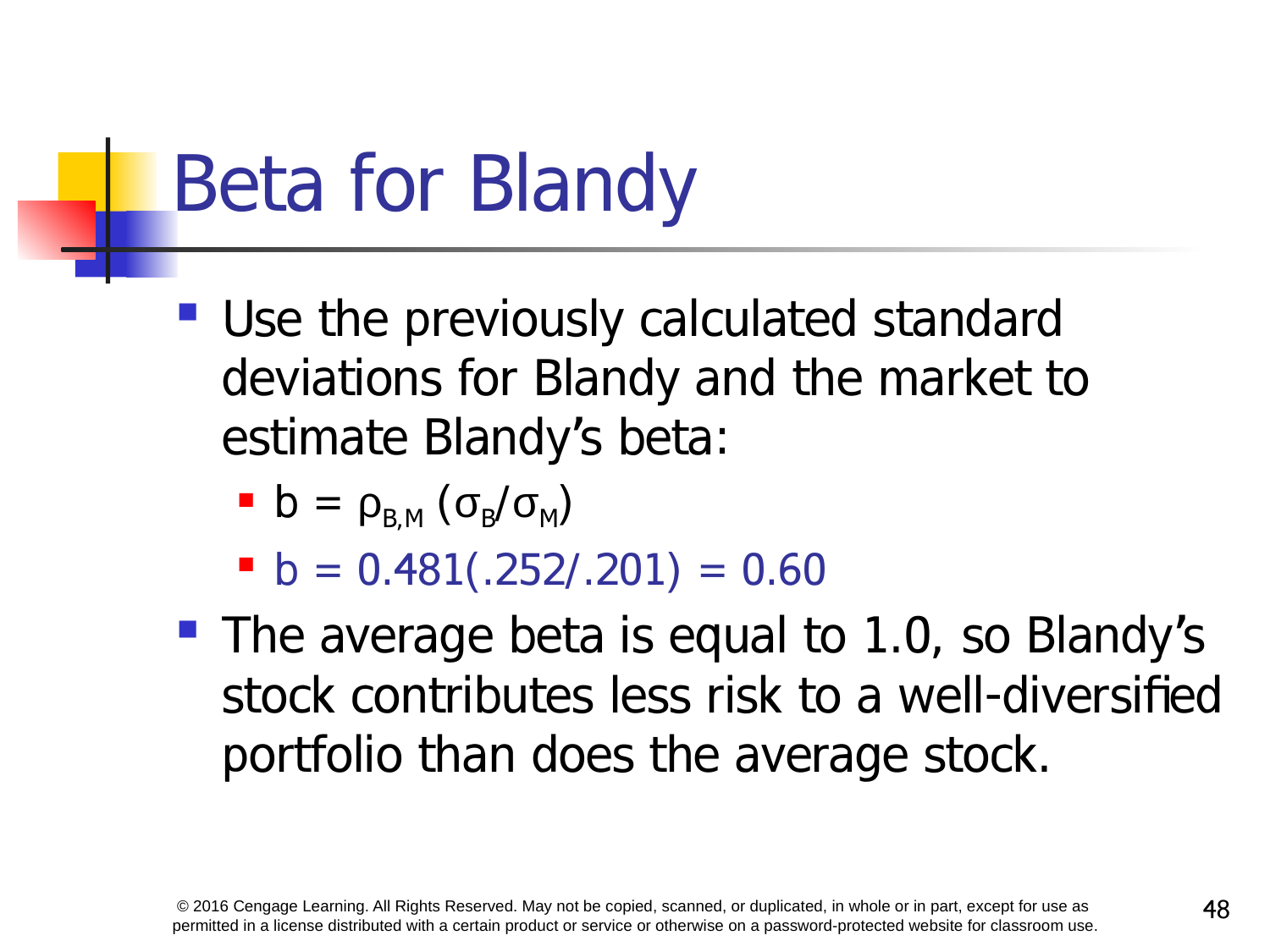

# Beta for Blandy
Use the previously calculated standard deviations for Blandy and the market to estimate Blandy’s beta:
b = ρB,M (σB/σM)
b = 0.481(.252/.201) = 0.60
The average beta is equal to 1.0, so Blandy’s stock contributes less risk to a well-diversified portfolio than does the average stock.
48